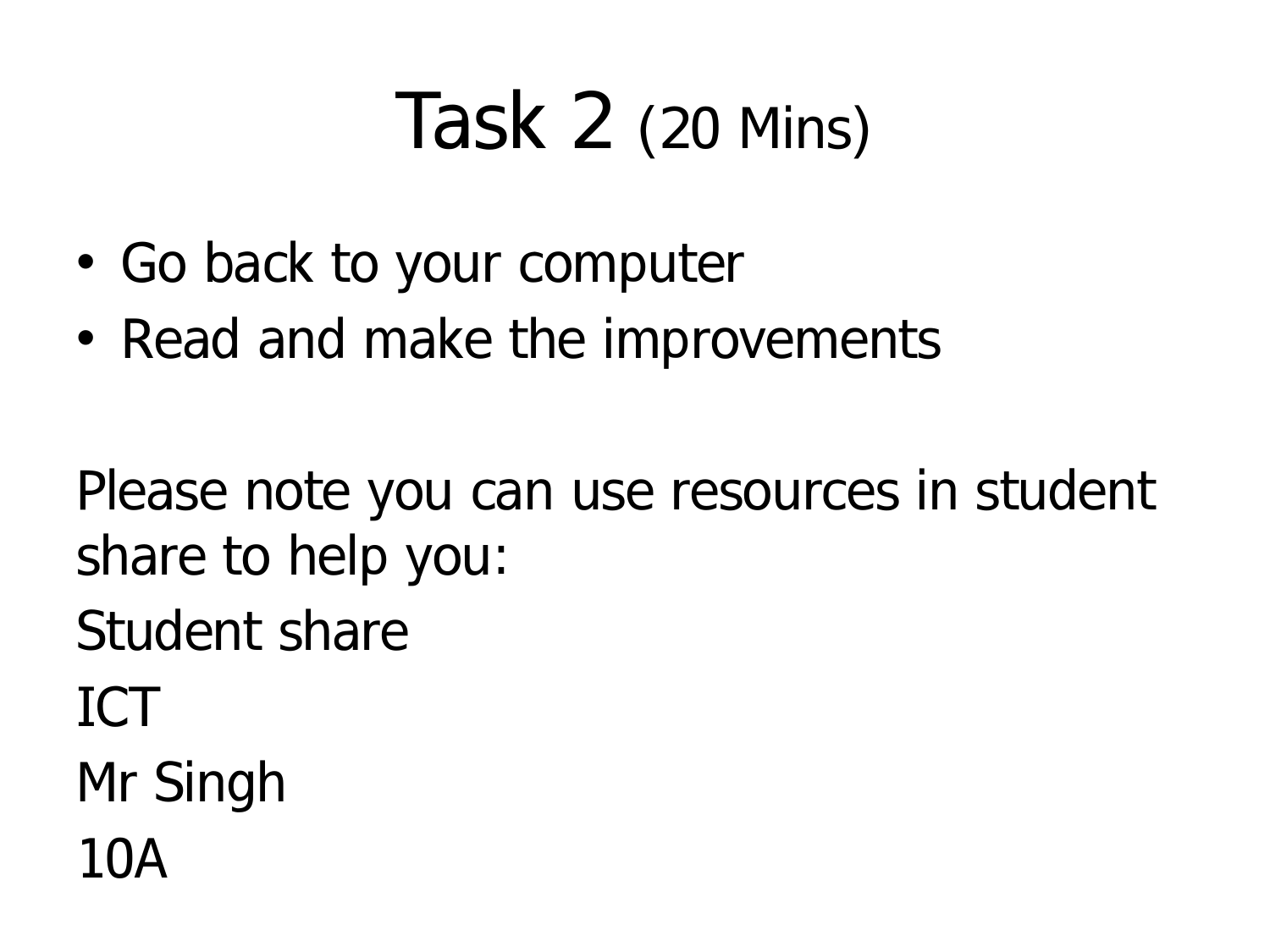

# Task 2 (20 Mins)
Go back to your computer
Read and make the improvements

Please note you can use resources in student share to help you:
Student share
ICT
Mr Singh
10A